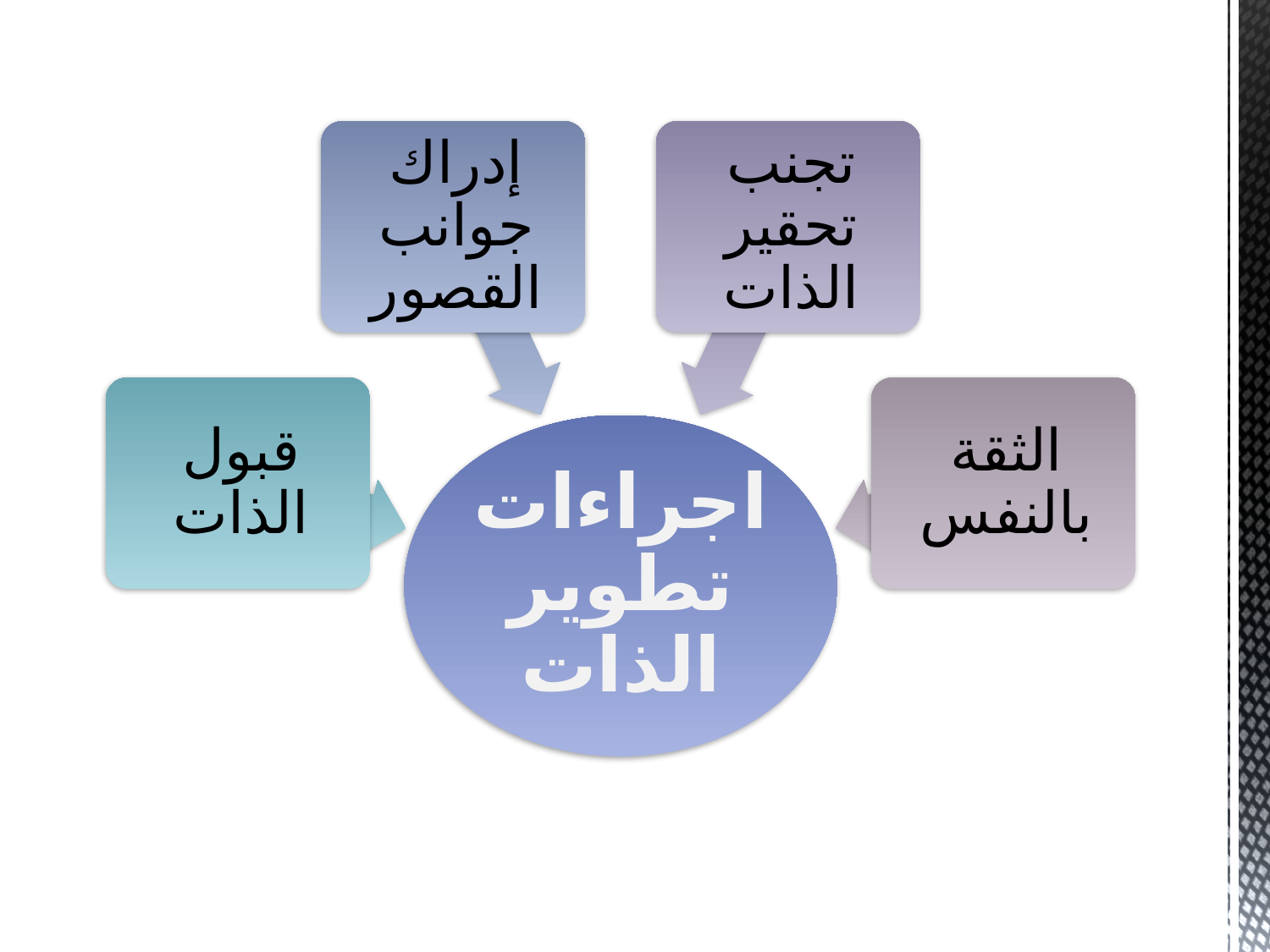

اجراءات تطوير الذات
قبول الذات
إدراك جوانب القصور
تجنب تحقير الذات
الثقة بالنفس